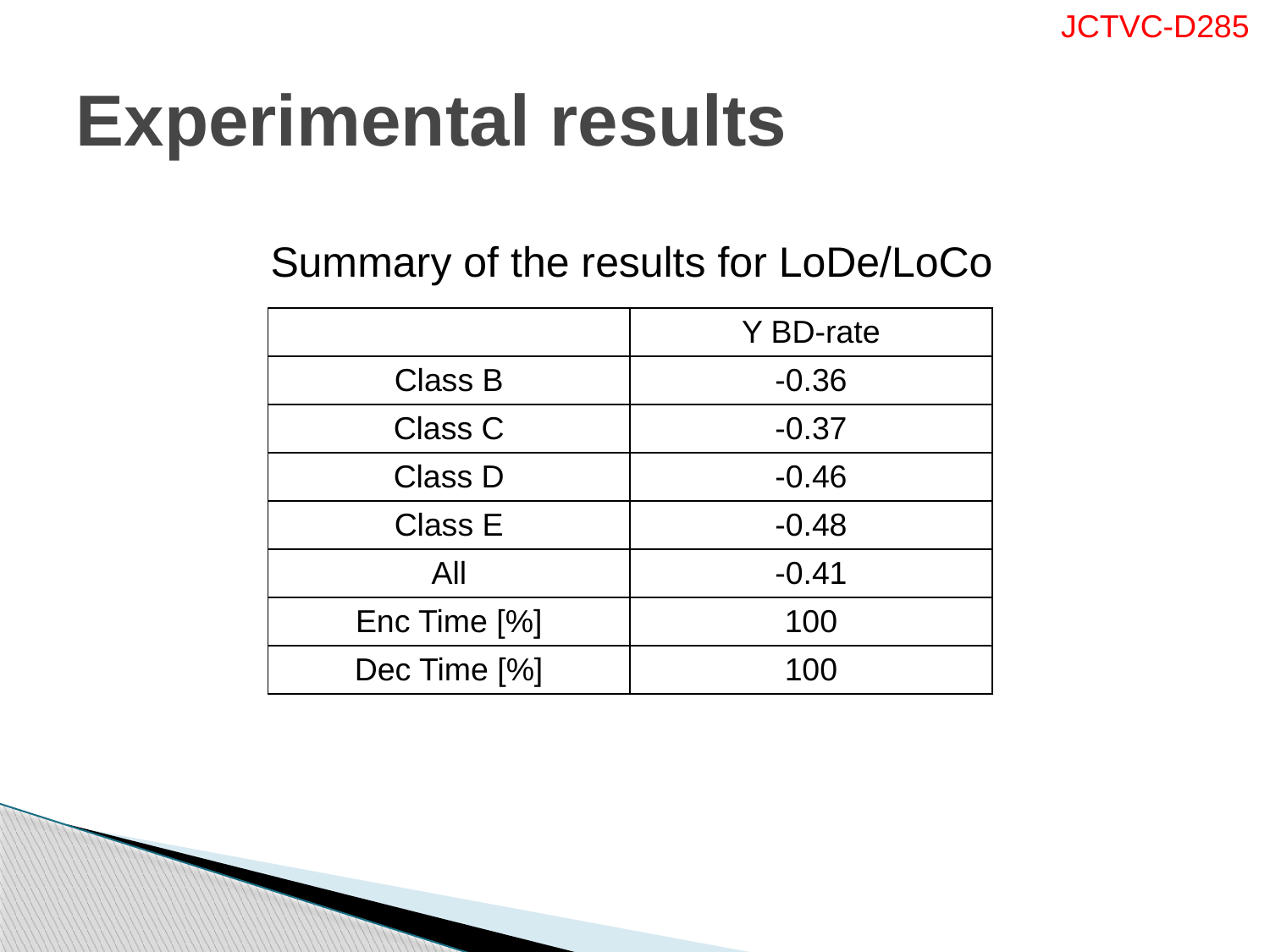

# Experimental results
Summary of the results for LoDe/LoCo
|  | Y BD-rate |
| --- | --- |
| Class B | -0.36 |
| Class C | -0.37 |
| Class D | -0.46 |
| Class E | -0.48 |
| All | -0.41 |
| Enc Time [%] | 100 |
| Dec Time [%] | 100 |